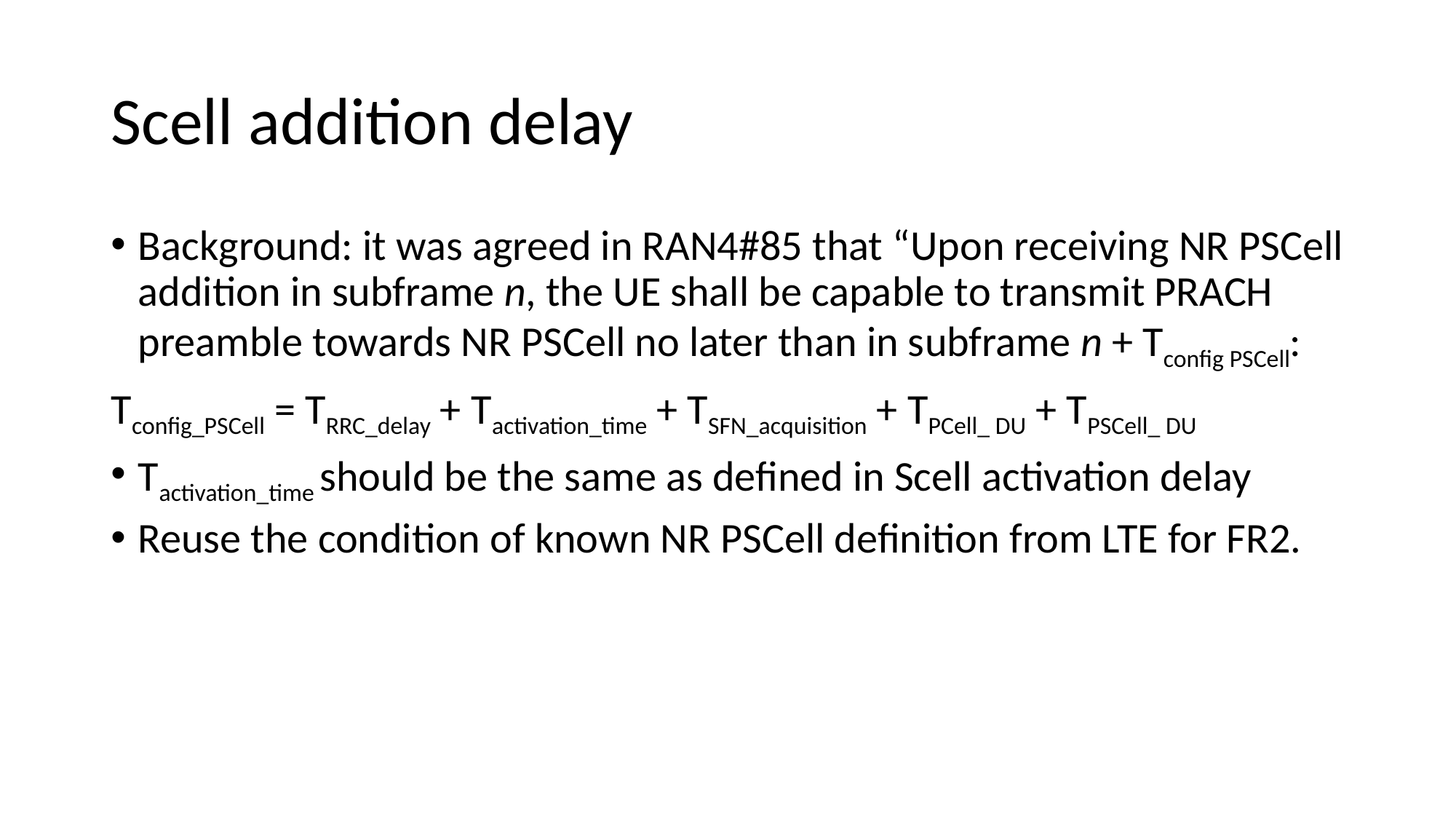

# Scell addition delay
Background: it was agreed in RAN4#85 that “Upon receiving NR PSCell addition in subframe n, the UE shall be capable to transmit PRACH preamble towards NR PSCell no later than in subframe n + Tconfig PSCell:
Tconfig_PSCell = TRRC_delay + Tactivation_time + TSFN_acquisition + TPCell_ DU + TPSCell_ DU
Tactivation_time should be the same as defined in Scell activation delay
Reuse the condition of known NR PSCell definition from LTE for FR2.